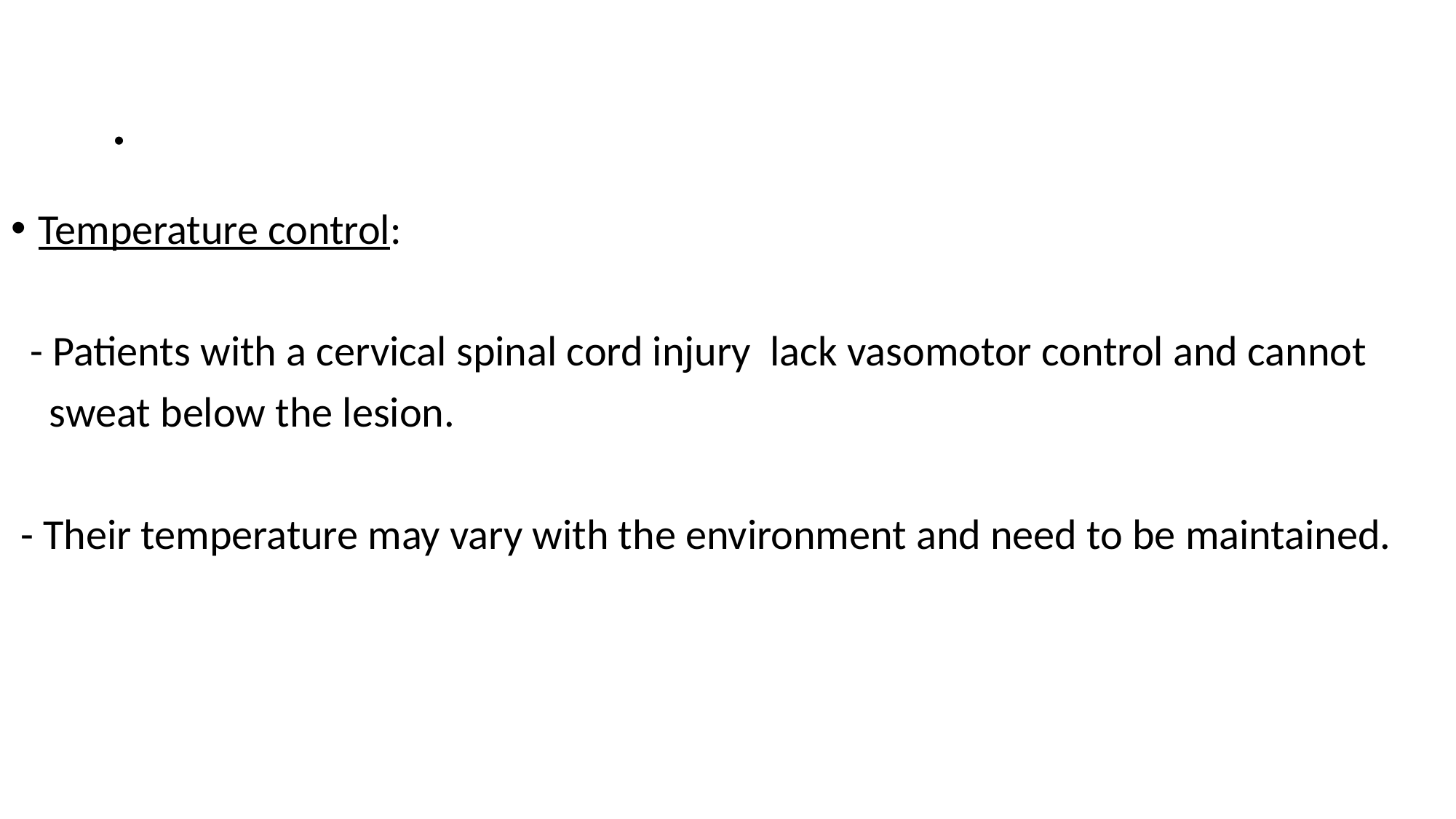

# .
Temperature control:

  - Patients with a cervical spinal cord injury  lack vasomotor control and cannot
    sweat below the lesion.

 - Their temperature may vary with the environment and need to be maintained.